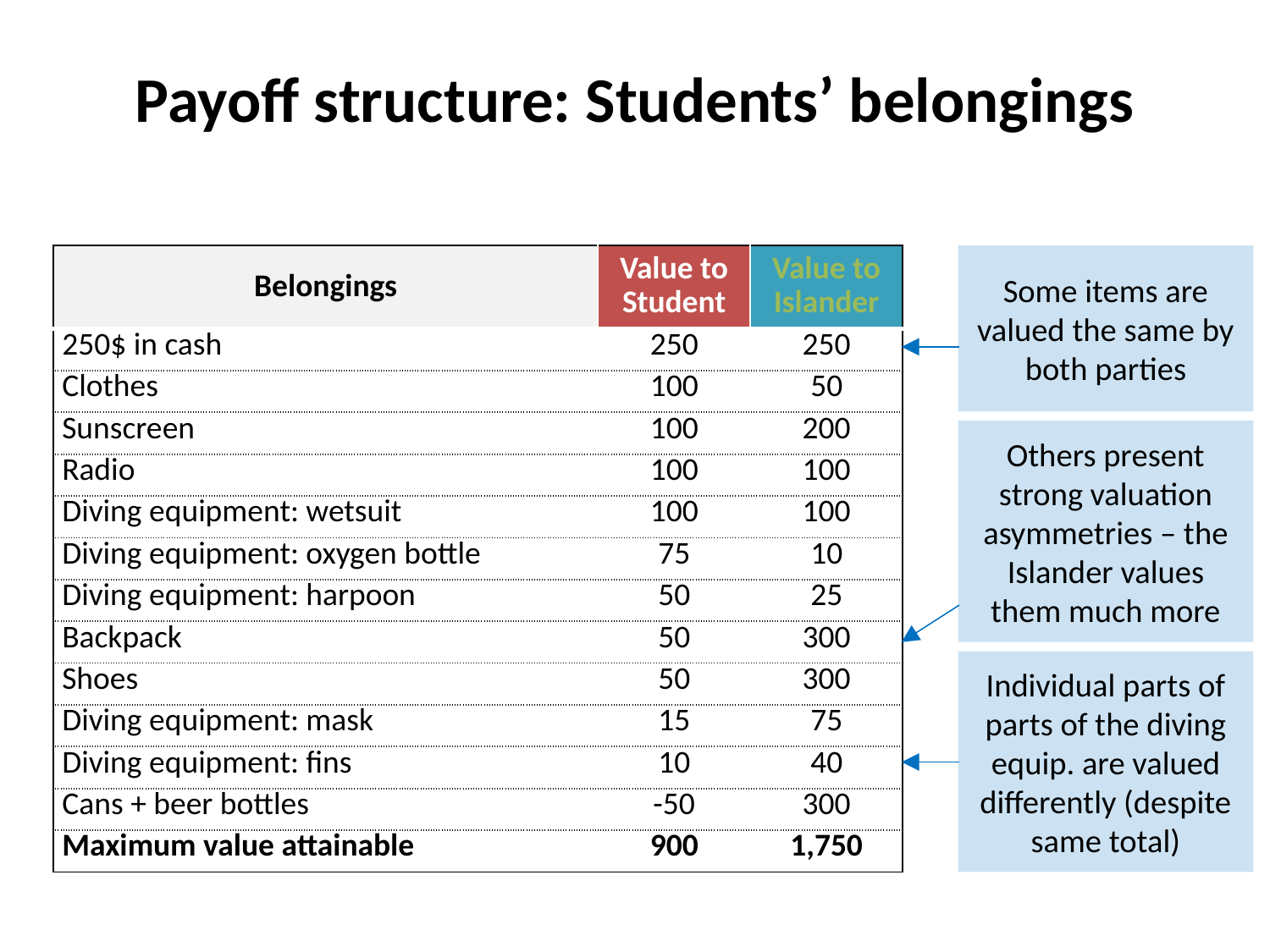

# Payoff structure: Students’ belongings
| Belongings | Value to Student | Value to Islander |
| --- | --- | --- |
| 250$ in cash | 250 | 250 |
| Clothes | 100 | 50 |
| Sunscreen | 100 | 200 |
| Radio | 100 | 100 |
| Diving equipment: wetsuit | 100 | 100 |
| Diving equipment: oxygen bottle | 75 | 10 |
| Diving equipment: harpoon | 50 | 25 |
| Backpack | 50 | 300 |
| Shoes | 50 | 300 |
| Diving equipment: mask | 15 | 75 |
| Diving equipment: fins | 10 | 40 |
| Cans + beer bottles | -50 | 300 |
| Maximum value attainable | 900 | 1,750 |
Some items are valued the same by both parties
Others present strong valuation asymmetries – the Islander values them much more
Individual parts of parts of the diving equip. are valued differently (despite same total)